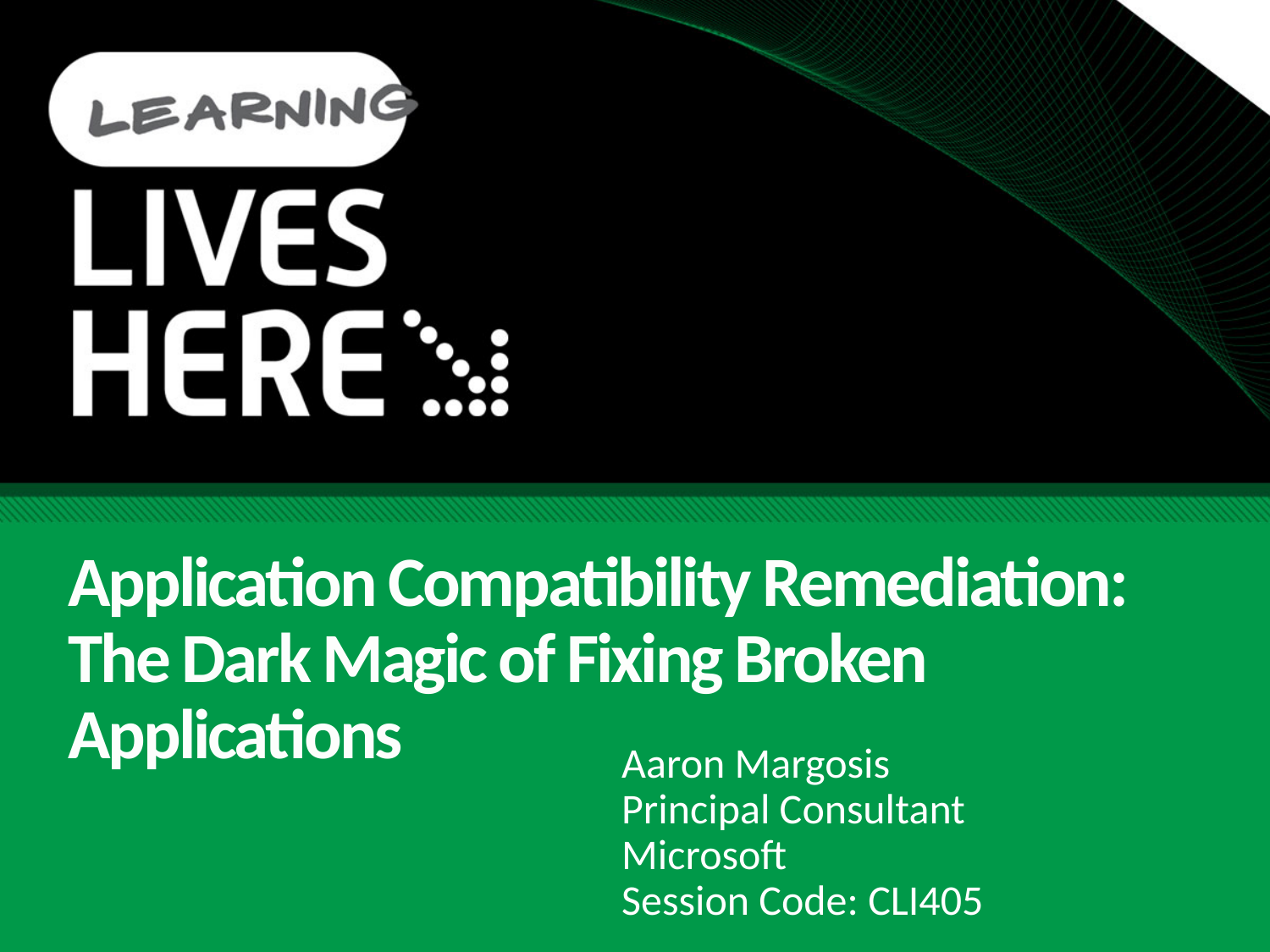

# Application Compatibility Remediation: The Dark Magic of Fixing Broken Applications
Aaron Margosis
Principal Consultant
Microsoft
Session Code: CLI405